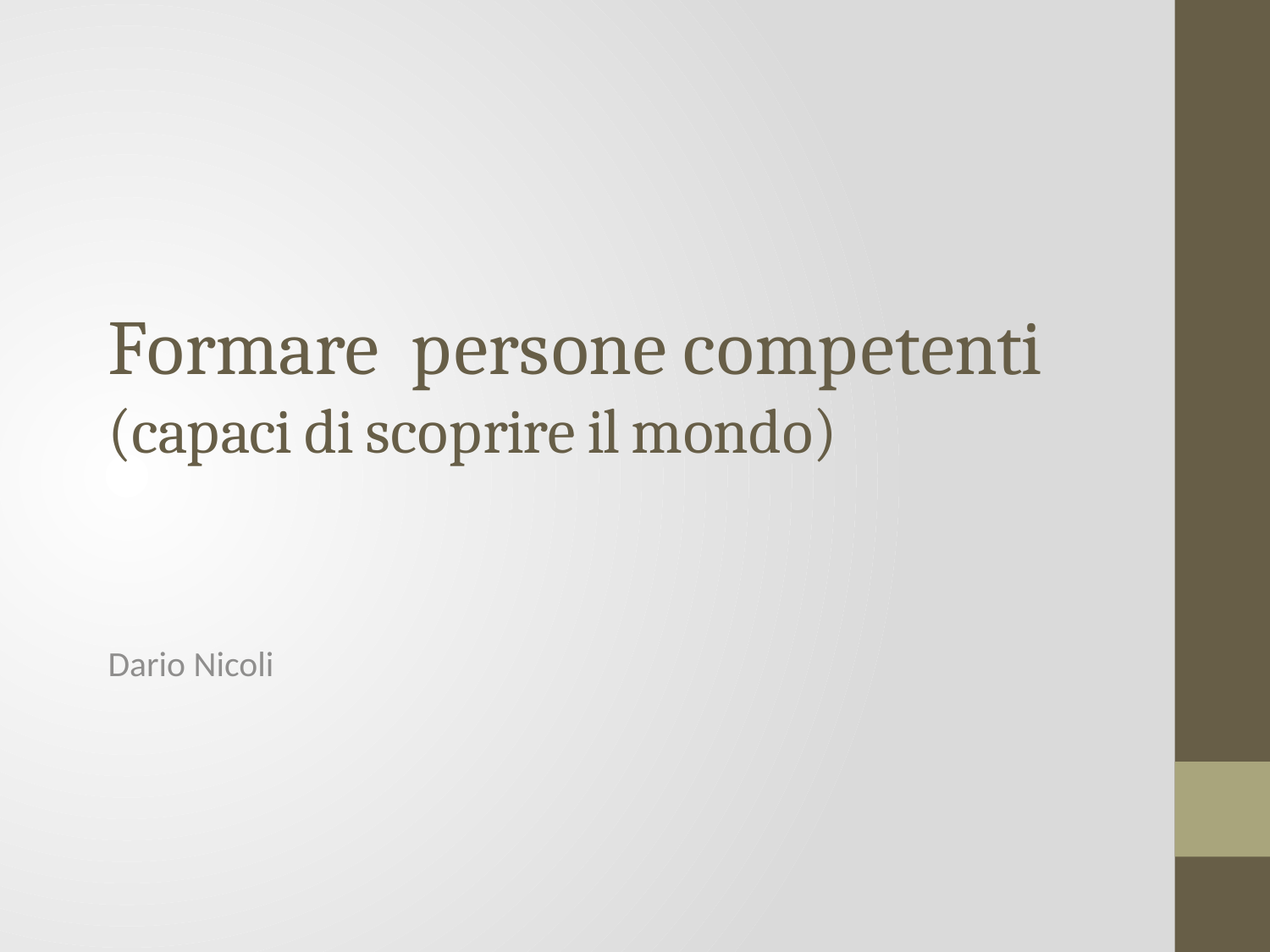

# Formare  persone competenti (capaci di scoprire il mondo)
Dario Nicoli